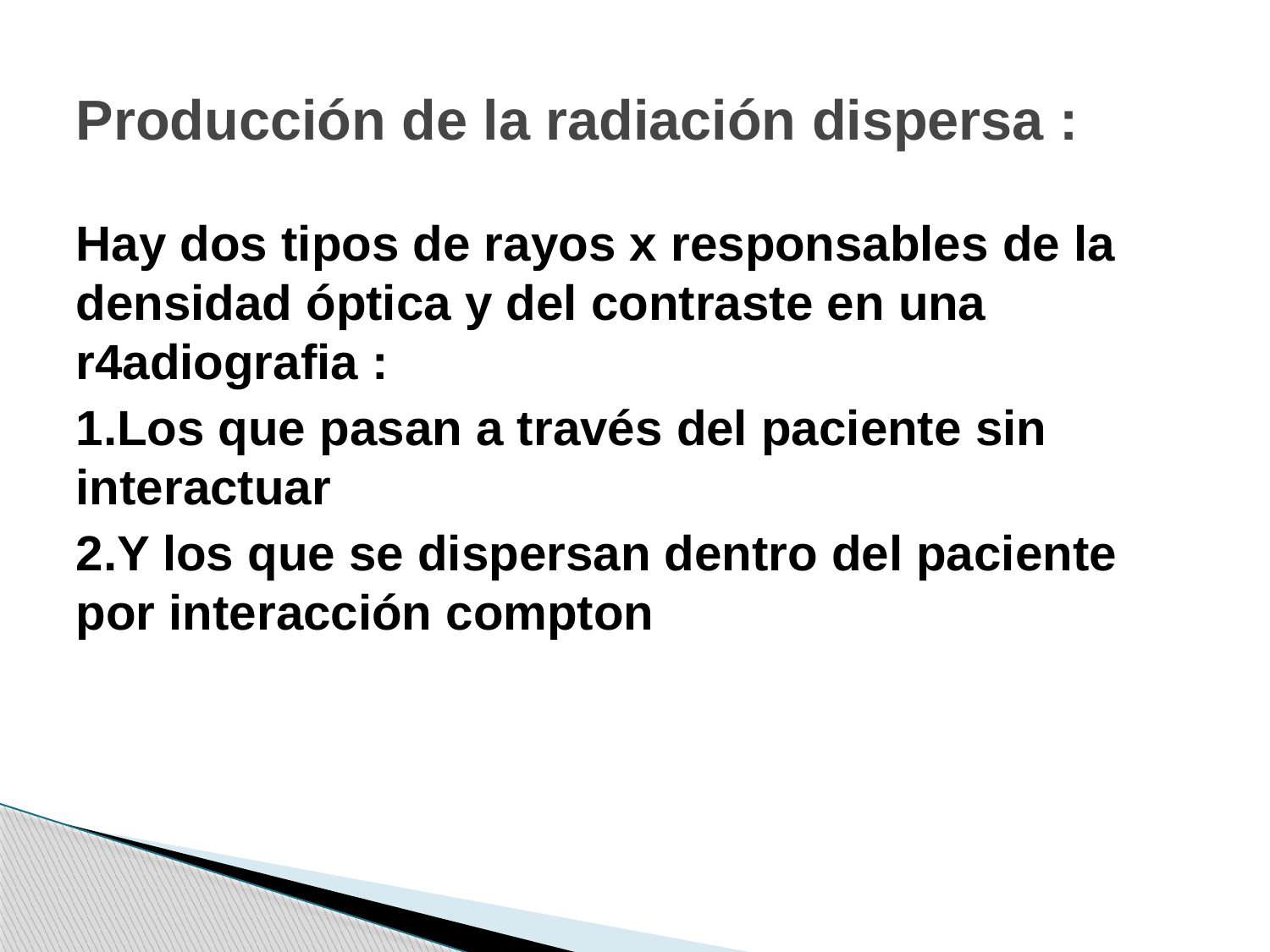

# Producción de la radiación dispersa :
Hay dos tipos de rayos x responsables de la densidad óptica y del contraste en una r4adiografia :
1.Los que pasan a través del paciente sin  interactuar
2.Y los que se dispersan dentro del paciente  por interacción compton